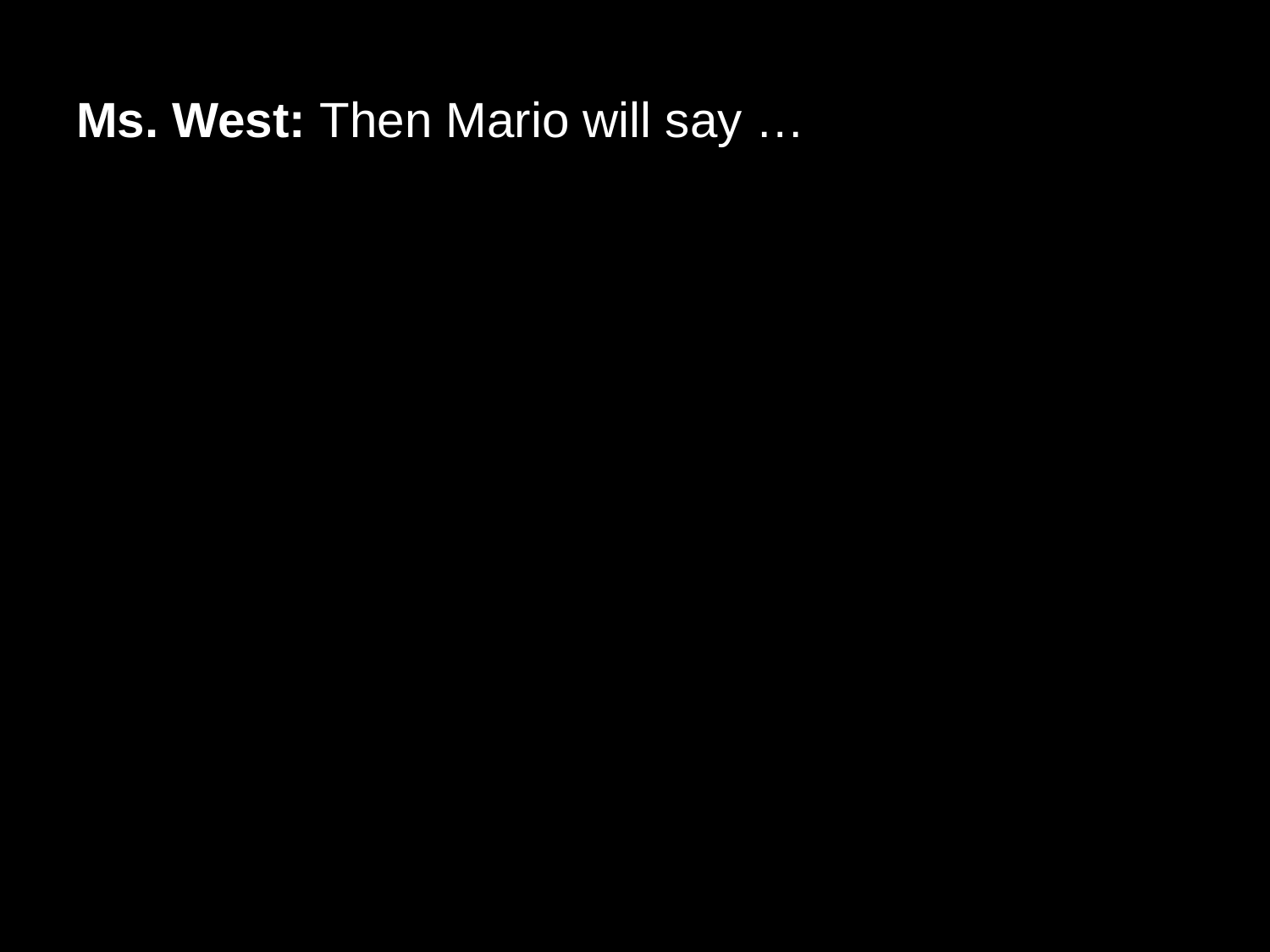

# Ms. West: Then Mario will say …